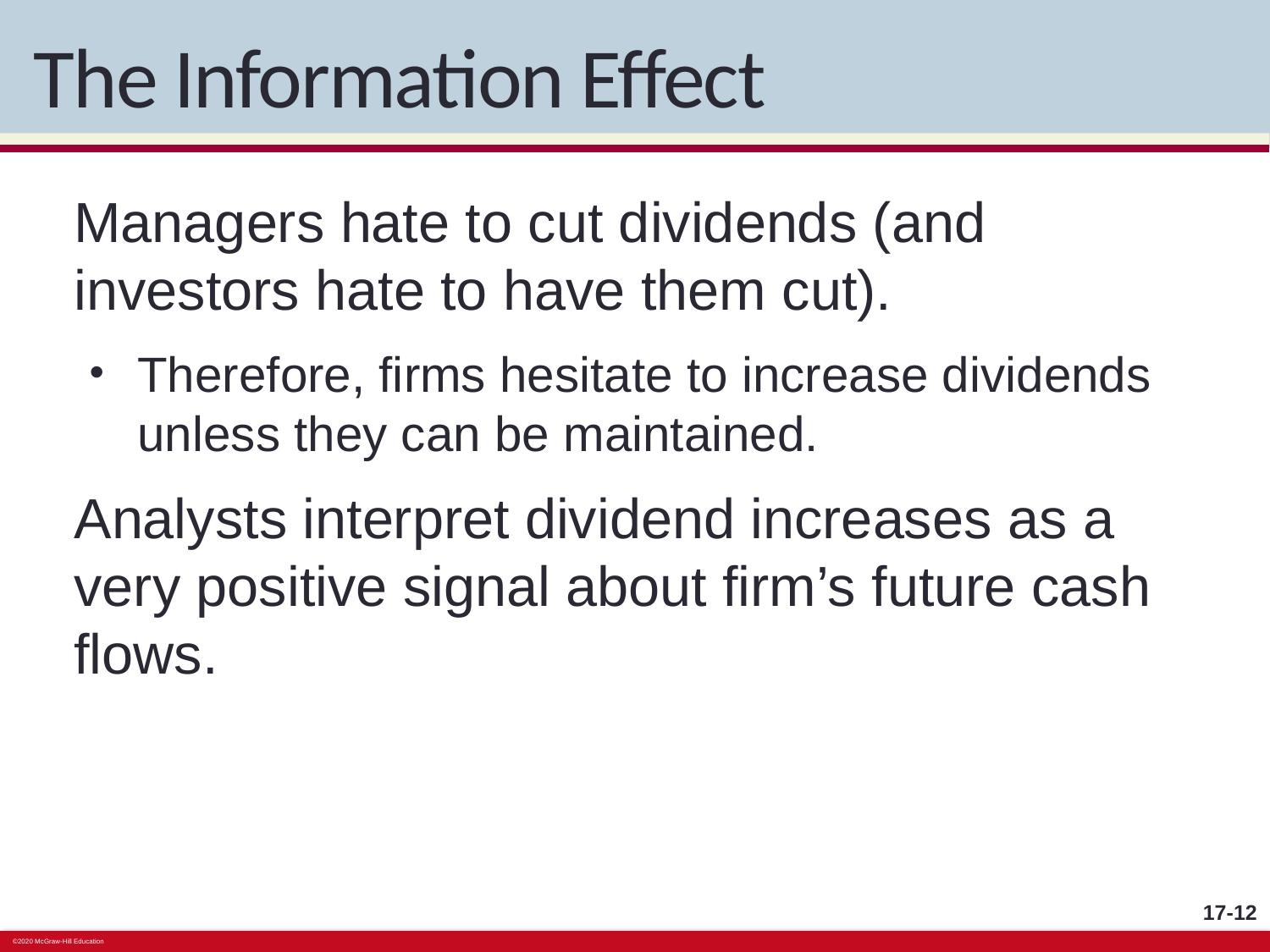

# The Information Effect
Managers hate to cut dividends (and investors hate to have them cut).
Therefore, firms hesitate to increase dividends unless they can be maintained.
Analysts interpret dividend increases as a very positive signal about firm’s future cash flows.